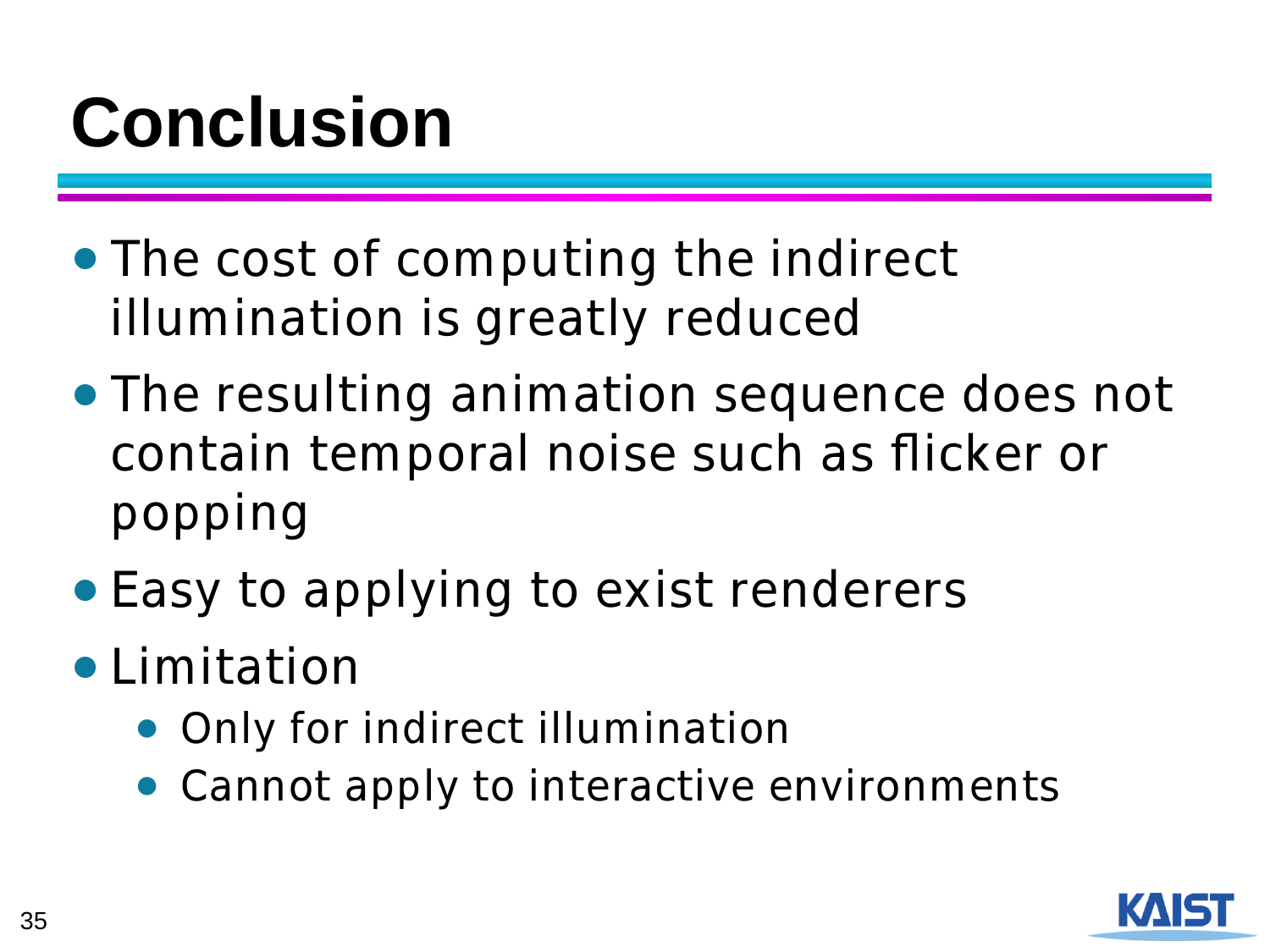

# Conclusion
The cost of computing the indirect illumination is greatly reduced
The resulting animation sequence does not contain temporal noise such as flicker or popping
Easy to applying to exist renderers
Limitation
Only for indirect illumination
Cannot apply to interactive environments